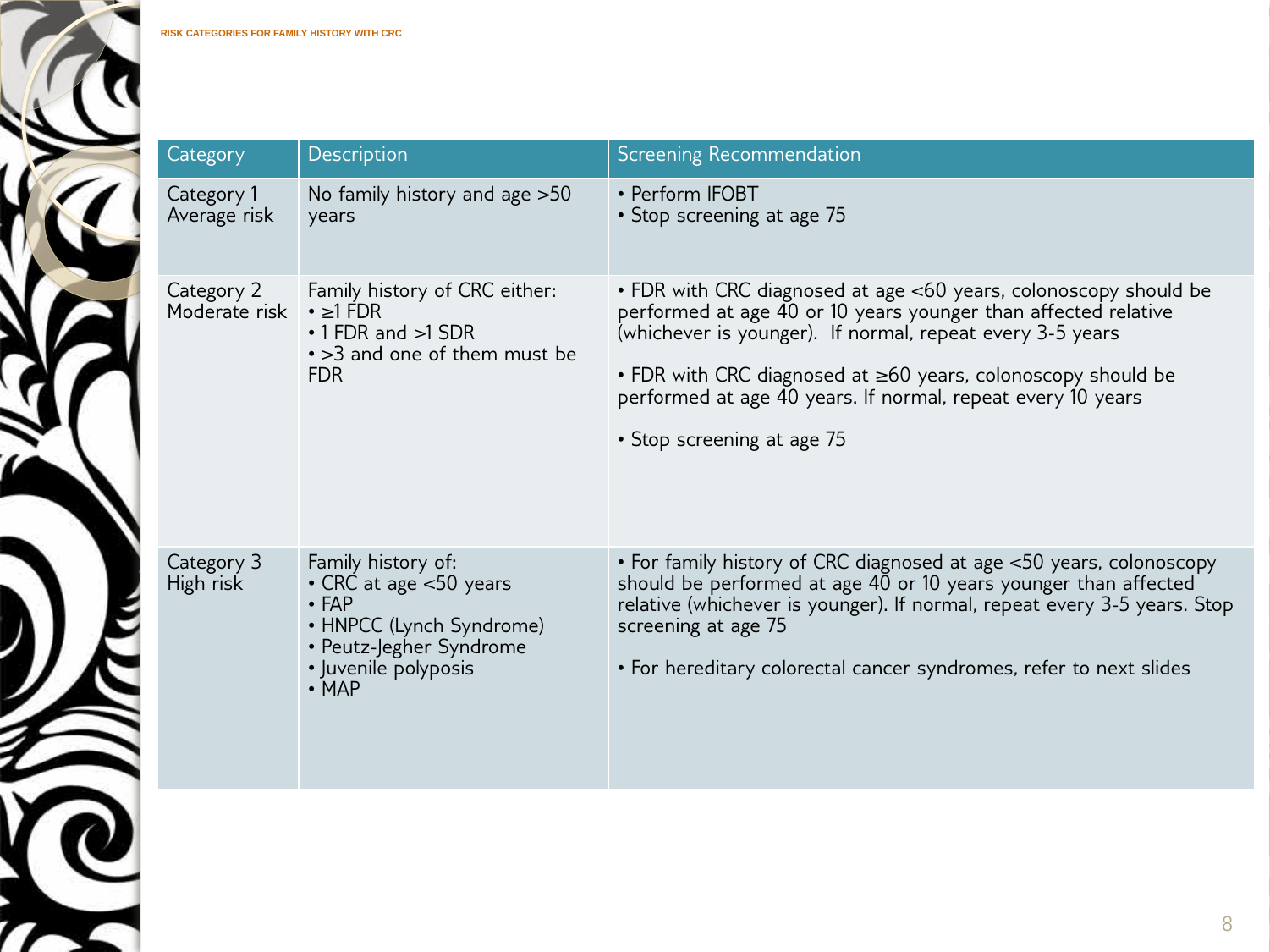

# RISK CATEGORIES FOR FAMILY HISTORY WITH CRC
| Category | Description | Screening Recommendation |
| --- | --- | --- |
| Category 1 Average risk | No family history and age >50 years | • Perform IFOBT • Stop screening at age 75 |
| Category 2 Moderate risk | Family history of CRC either: • ≥1 FDR • 1 FDR and >1 SDR • >3 and one of them must be FDR | • FDR with CRC diagnosed at age <60 years, colonoscopy should be performed at age 40 or 10 years younger than affected relative (whichever is younger). If normal, repeat every 3-5 years • FDR with CRC diagnosed at ≥60 years, colonoscopy should be performed at age 40 years. If normal, repeat every 10 years • Stop screening at age 75 |
| Category 3 High risk | Family history of: • CRC at age <50 years • FAP • HNPCC (Lynch Syndrome) • Peutz-Jegher Syndrome • Juvenile polyposis • MAP | • For family history of CRC diagnosed at age <50 years, colonoscopy should be performed at age 40 or 10 years younger than affected relative (whichever is younger). If normal, repeat every 3-5 years. Stop screening at age 75 • For hereditary colorectal cancer syndromes, refer to next slides |
8